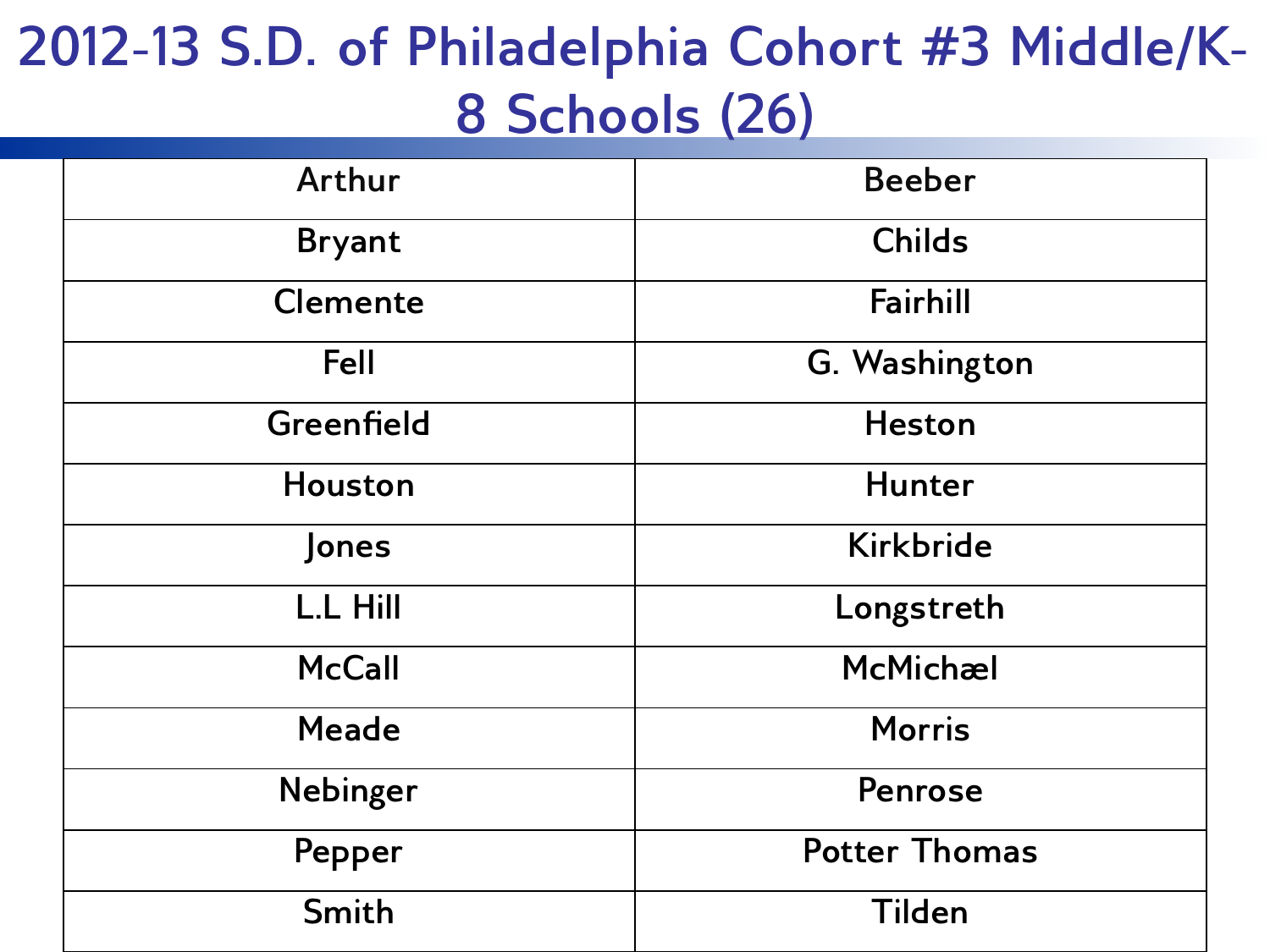

# 2012-13 S.D. of Philadelphia Cohort #3 Middle/K-8 Schools (26)
| Arthur | Beeber |
| --- | --- |
| Bryant | Childs |
| Clemente | Fairhill |
| Fell | G. Washington |
| Greenfield | Heston |
| Houston | Hunter |
| Jones | Kirkbride |
| L.L Hill | Longstreth |
| McCall | McMichael |
| Meade | Morris |
| Nebinger | Penrose |
| Pepper | Potter Thomas |
| Smith | Tilden |